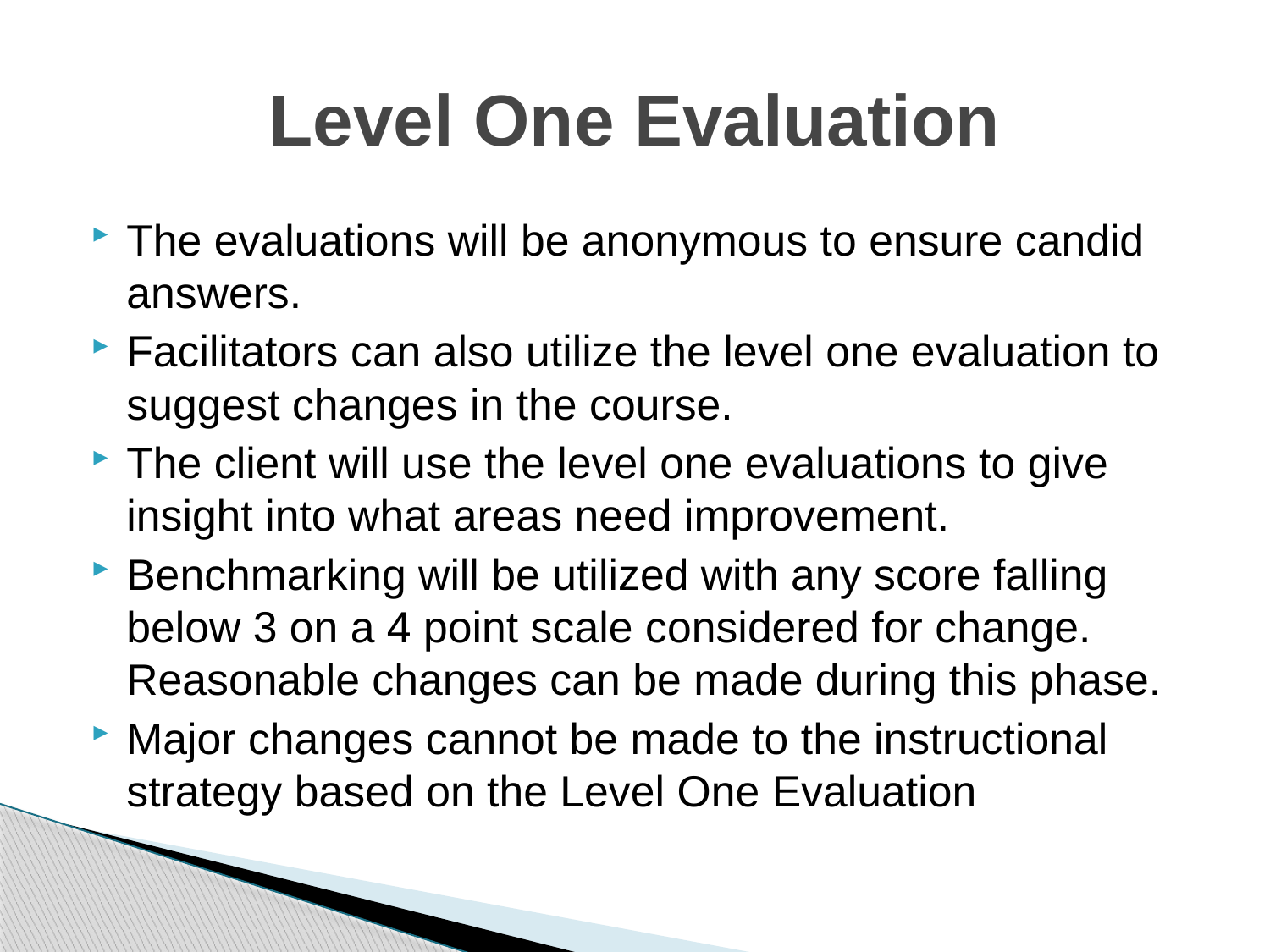

# Level One Evaluation
The evaluations will be anonymous to ensure candid answers.
Facilitators can also utilize the level one evaluation to suggest changes in the course.
The client will use the level one evaluations to give insight into what areas need improvement.
Benchmarking will be utilized with any score falling below 3 on a 4 point scale considered for change. Reasonable changes can be made during this phase.
Major changes cannot be made to the instructional strategy based on the Level One Evaluation